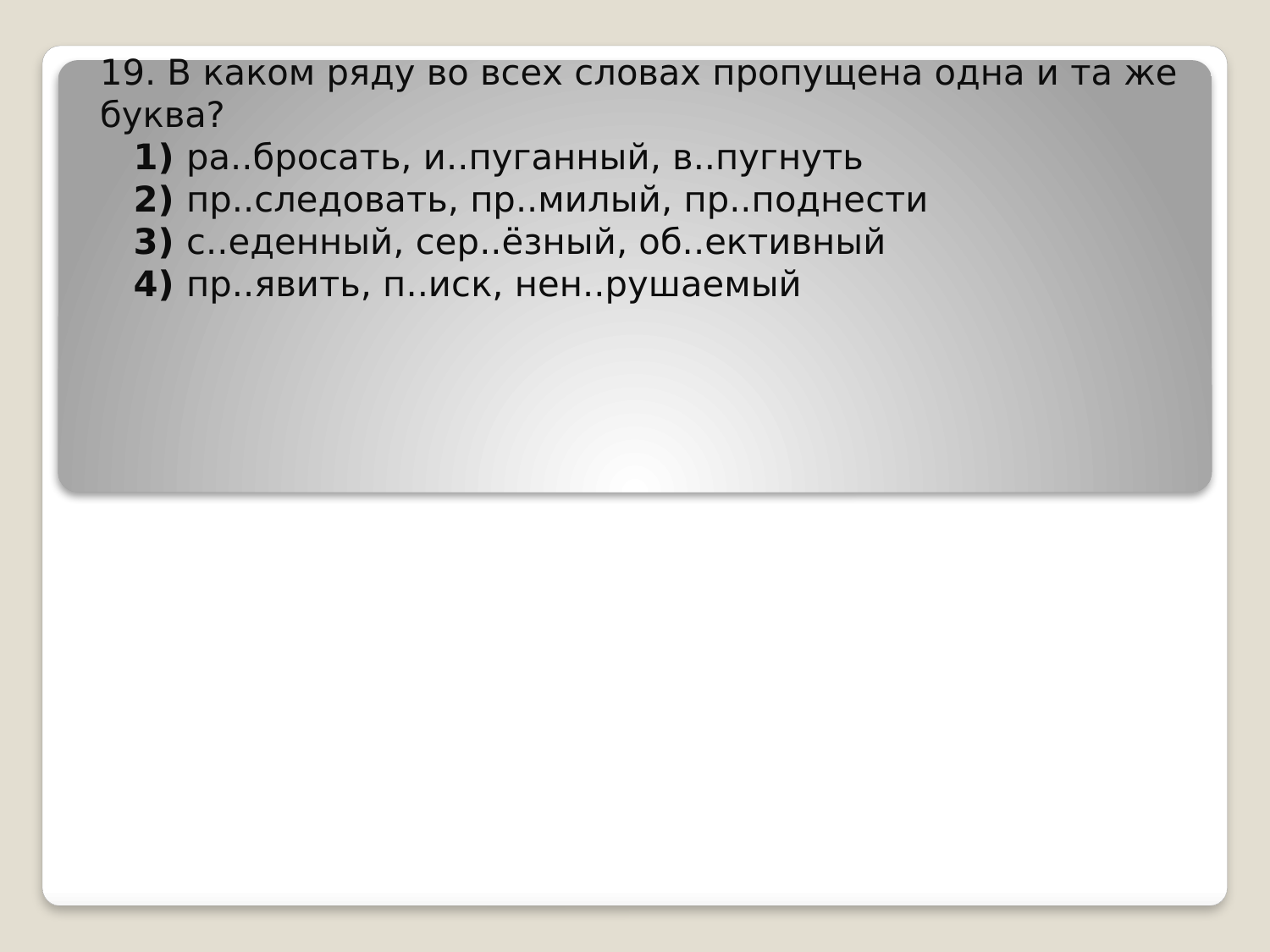

19. В каком ряду во всех словах пропущена одна и та же буква?
   1) ра..бросать, и..пуганный, в..пугнуть
   2) пр..следовать, пр..милый, пр..поднести
   3) с..еденный, сер..ёзный, об..ективный
   4) пр..явить, п..иск, нен..рушаемый